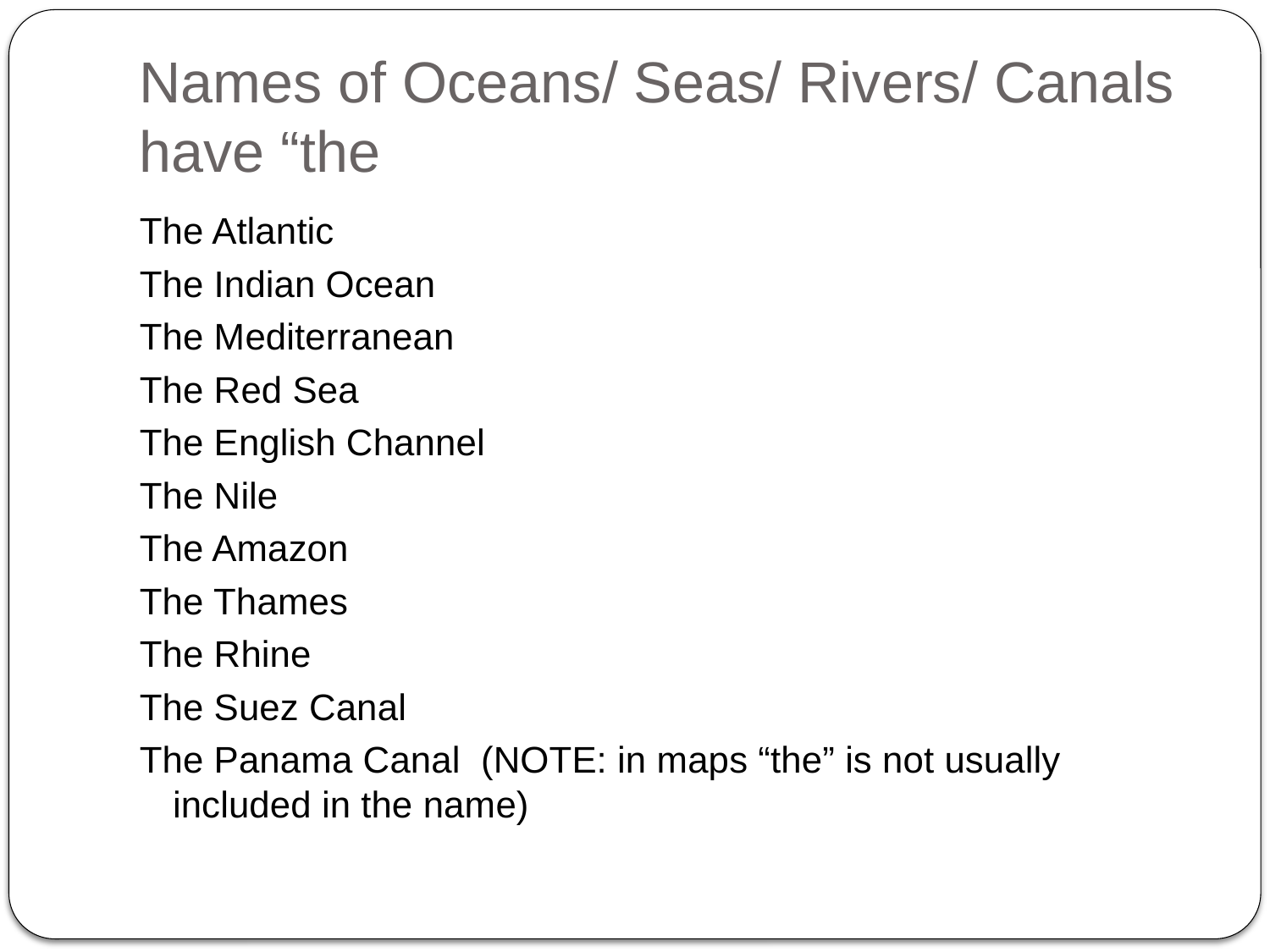

# Names of Oceans/ Seas/ Rivers/ Canals have “the
The Atlantic
The Indian Ocean
The Mediterranean
The Red Sea
The English Channel
The Nile
The Amazon
The Thames
The Rhine
The Suez Canal
The Panama Canal  (NOTE: in maps “the” is not usually included in the name)